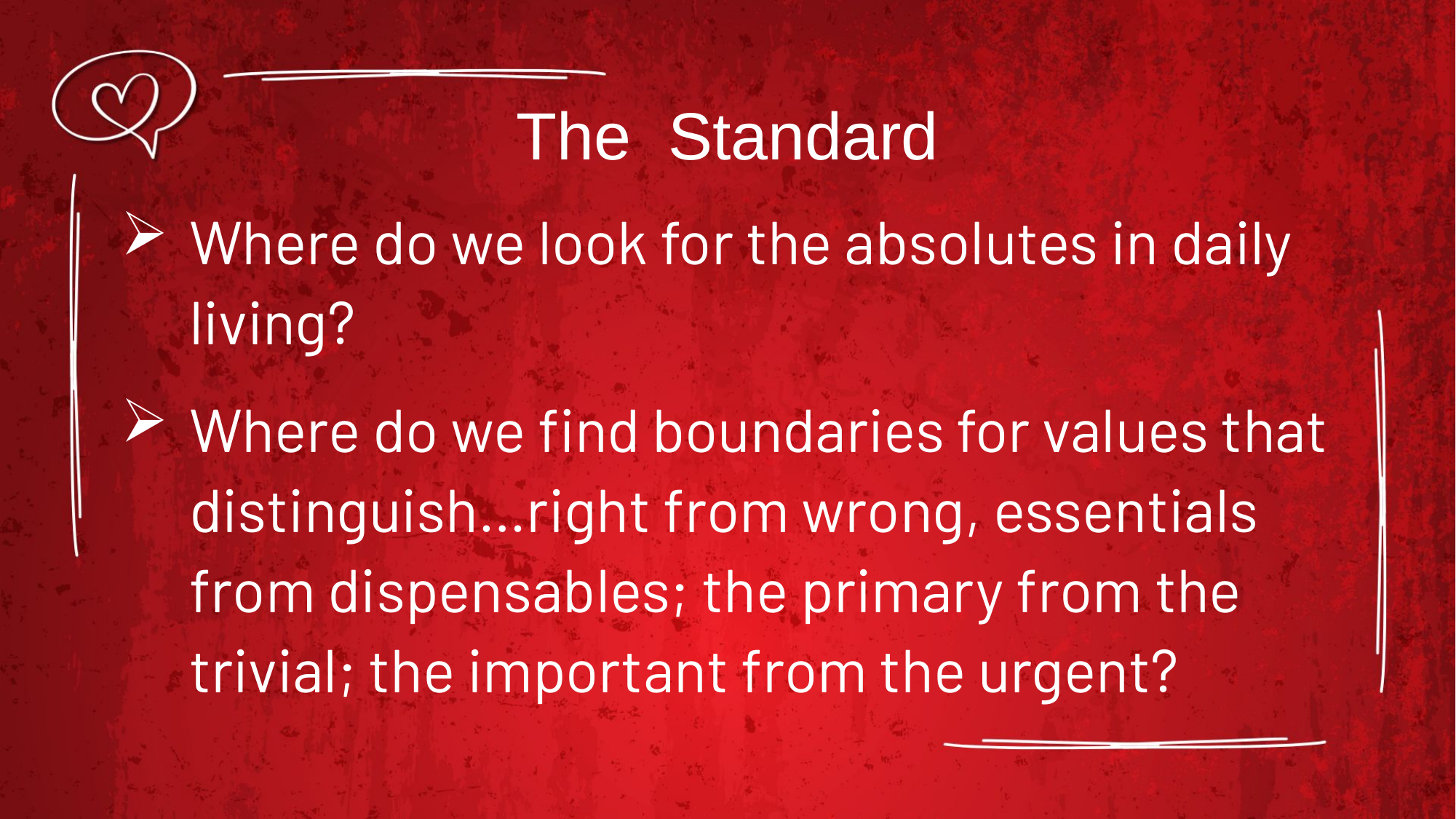

# The  Standard
Where do we look for the absolutes in daily living?
Where do we find boundaries for values that distinguish…right from wrong, essentials from dispensables; the primary from the trivial; the important from the urgent?